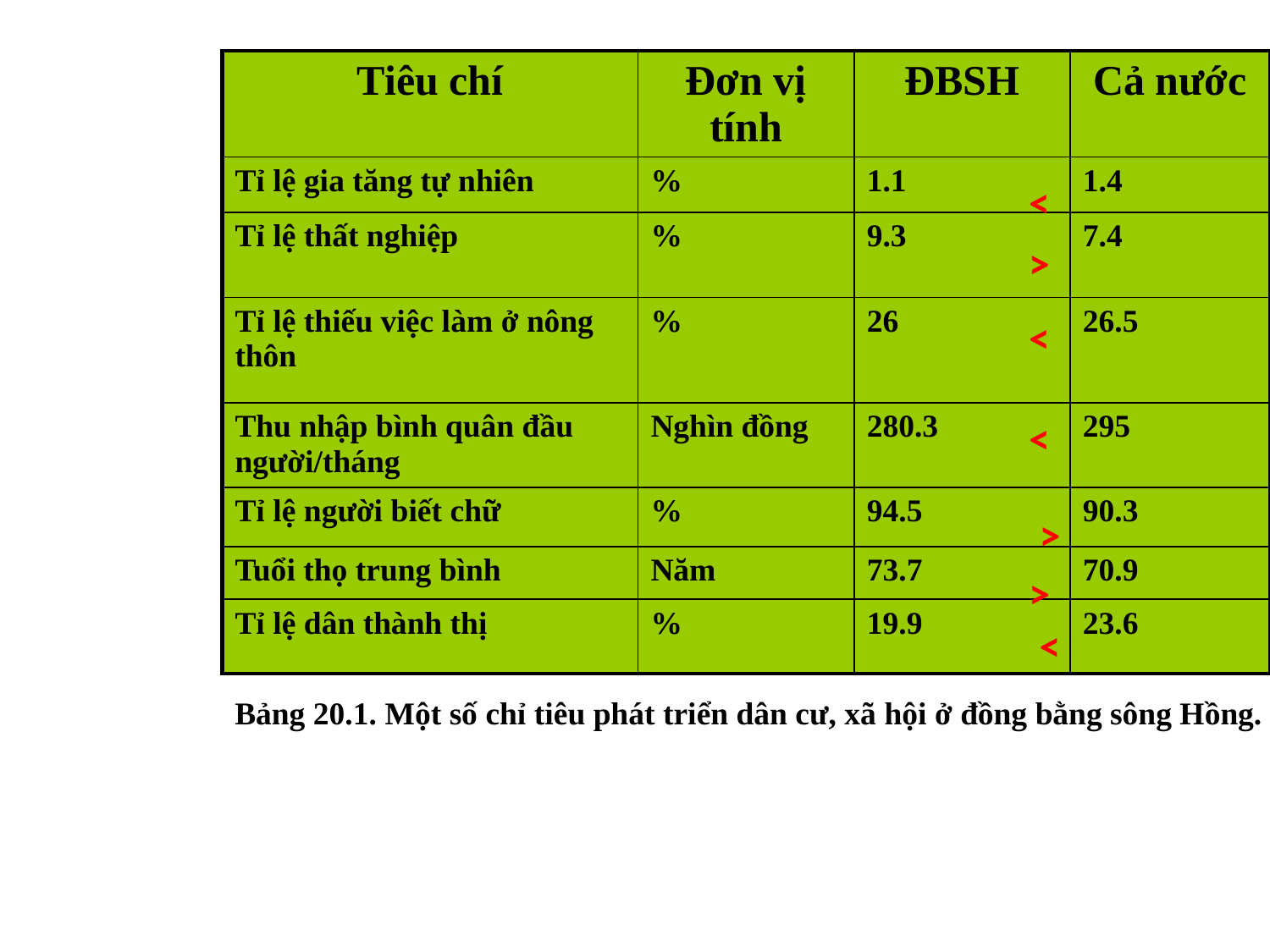

#
| Tiêu chí | Đơn vị tính | ĐBSH | Cả nước |
| --- | --- | --- | --- |
| Tỉ lệ gia tăng tự nhiên | % | 1.1 | 1.4 |
| Tỉ lệ thất nghiệp | % | 9.3 | 7.4 |
| Tỉ lệ thiếu việc làm ở nông thôn | % | 26 | 26.5 |
| Thu nhập bình quân đầu người/tháng | Nghìn đồng | 280.3 | 295 |
| Tỉ lệ người biết chữ | % | 94.5 | 90.3 |
| Tuổi thọ trung bình | Năm | 73.7 | 70.9 |
| Tỉ lệ dân thành thị | % | 19.9 | 23.6 |
<
>
<
<
>
>
<
Bảng 20.1. Một số chỉ tiêu phát triển dân cư, xã hội ở đồng bằng sông Hồng.